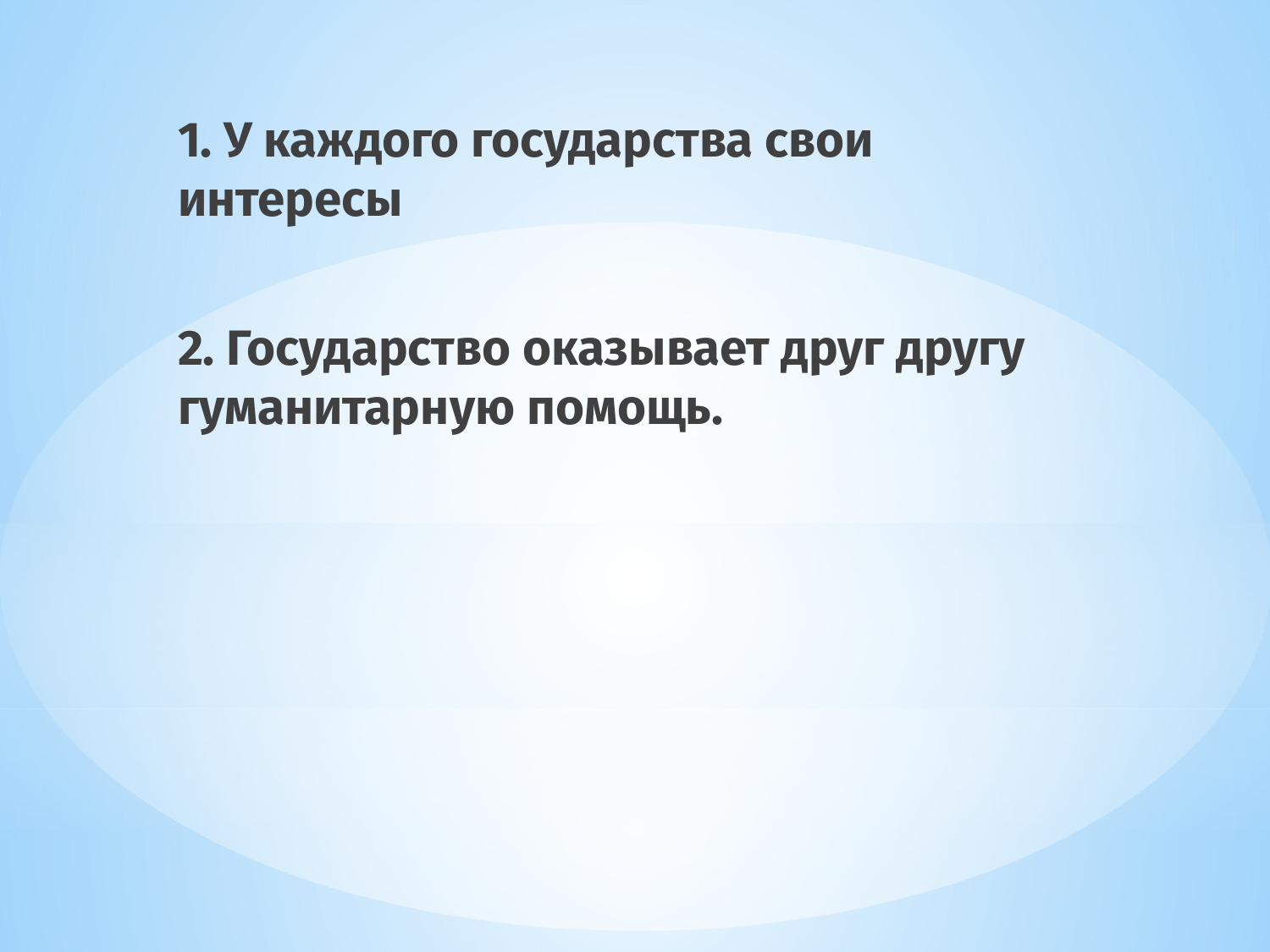

1. У каждого государства свои интересы

2. Государство оказывает друг другу гуманитарную помощь.

#